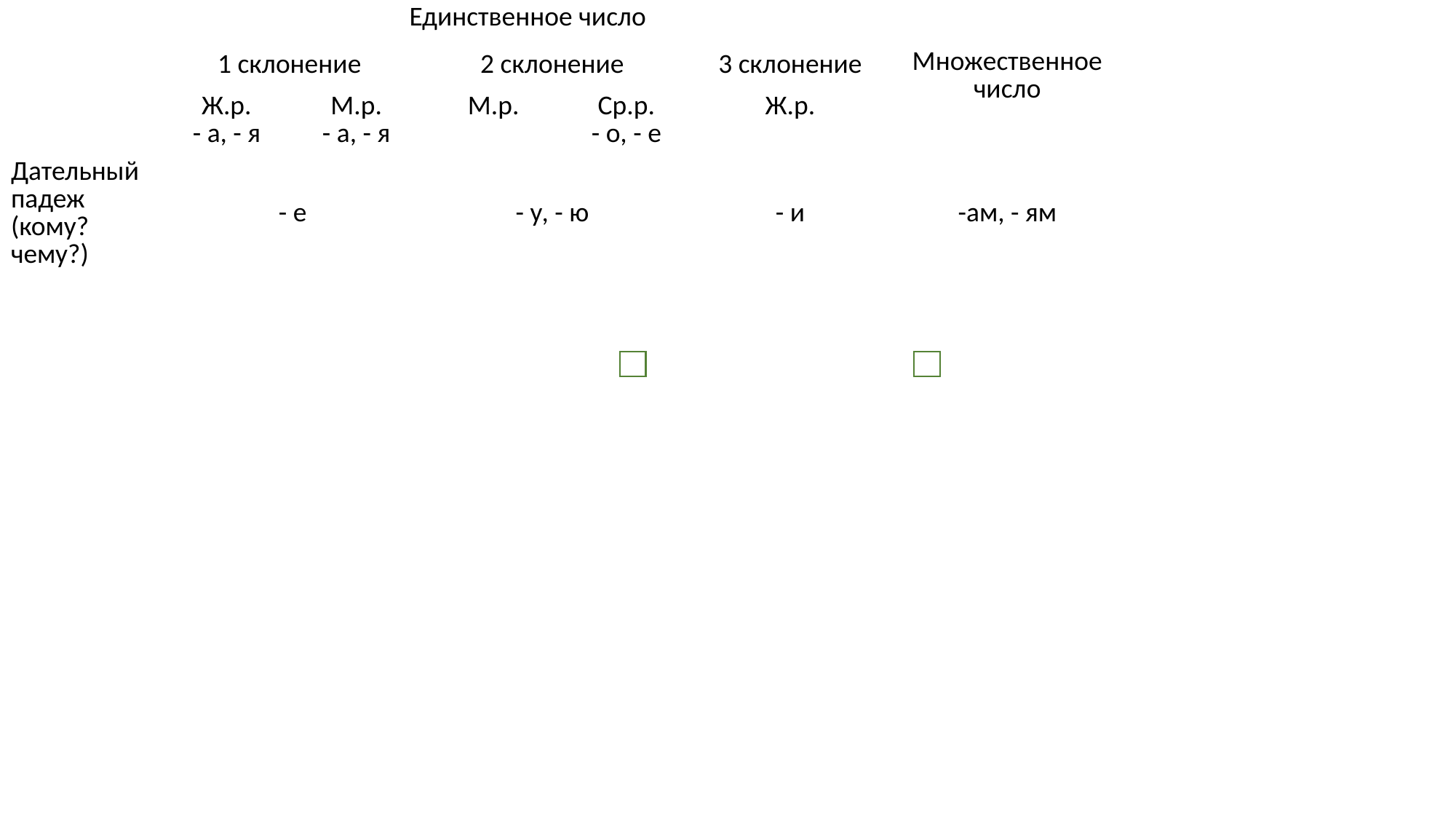

|  | Единственное число |  |  |  |  | Множественное число |
| --- | --- | --- | --- | --- | --- | --- |
|  | 1 склонение |  | 2 склонение |  | 3 склонение |  |
|  | Ж.р. - а, - я | М.р. - а, - я | М.р. | Ср.р. - о, - е | Ж.р. |  |
| Дательный падеж (кому? чему?) | - е |  | - у, - ю |  | - и | -ам, - ям |